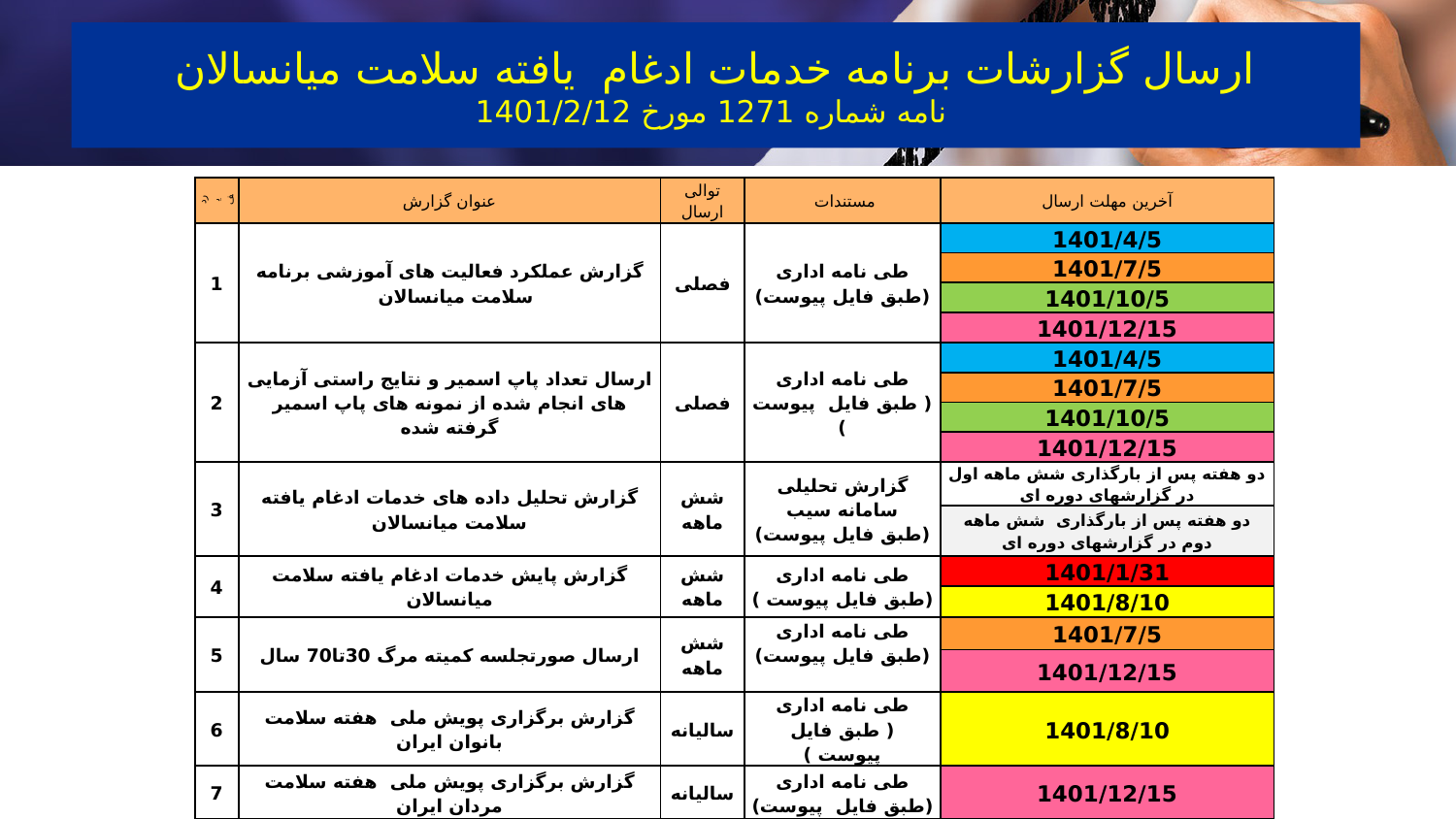

# ارسال گزارشات برنامه خدمات ادغام  یافته سلامت میانسالان نامه شماره 1271 مورخ 1401/2/12

| ردیف | عنوان گزارش | توالی ارسال | مستندات | آخرین مهلت ارسال |
| --- | --- | --- | --- | --- |
| 1 | گزارش عملکرد فعالیت های آموزشی برنامه سلامت میانسالان | فصلی | طی نامه اداری (طبق فایل پیوست) | 1401/4/5 |
|  |  |  |  | 1401/7/5 |
|  |  |  |  | 1401/10/5 |
|  |  |  |  | 1401/12/15 |
| 2 | ارسال تعداد پاپ اسمیر و نتایج راستی آزمایی های انجام شده از نمونه های پاپ اسمیر گرفته شده | فصلی | طی نامه اداری ( طبق فایل پیوست ) | 1401/4/5 |
|  |  |  |  | 1401/7/5 |
|  |  |  |  | 1401/10/5 |
|  |  |  |  | 1401/12/15 |
| 3 | گزارش تحلیل داده های خدمات ادغام یافته سلامت میانسالان | شش ماهه | گزارش تحلیلی سامانه سیب (طبق فایل پیوست) | دو هفته پس از بارگذاری شش ماهه اول در گزارشهای دوره ای |
|  |  |  |  | دو هفته پس از بارگذاری شش ماهه دوم در گزارشهای دوره ای |
| 4 | گزارش پایش خدمات ادغام یافته سلامت میانسالان | شش ماهه | طی نامه اداری (طبق فایل پیوست ) | 1401/1/31 |
|  |  |  |  | 1401/8/10 |
| 5 | ارسال صورتجلسه کمیته مرگ 30تا70 سال | شش ماهه | طی نامه اداری (طبق فایل پیوست) | 1401/7/5 |
|  |  |  |  | 1401/12/15 |
| 6 | گزارش برگزاری پویش ملی هفته سلامت بانوان ایران | سالیانه | طی نامه اداری ( طبق فایل پیوست ) | 1401/8/10 |
| 7 | گزارش برگزاری پویش ملی هفته سلامت مردان ایران | سالیانه | طی نامه اداری (طبق فایل پیوست) | 1401/12/15 |